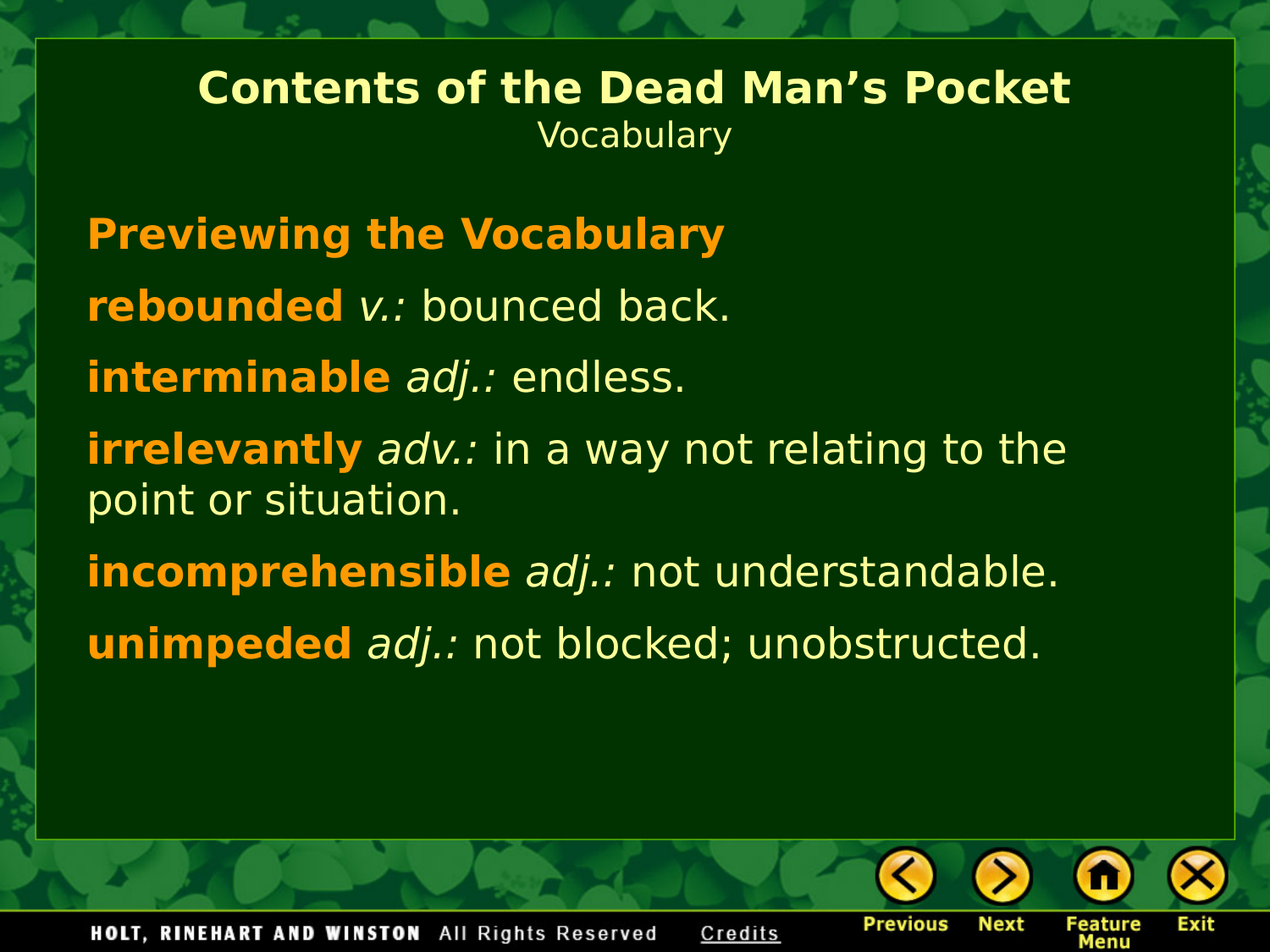

# Contents of the Dead Man’s Pocket Vocabulary
Previewing the Vocabulary
rebounded v.: bounced back.
interminable adj.: endless.
irrelevantly adv.: in a way not relating to the point or situation.
incomprehensible adj.: not understandable.
unimpeded adj.: not blocked; unobstructed.